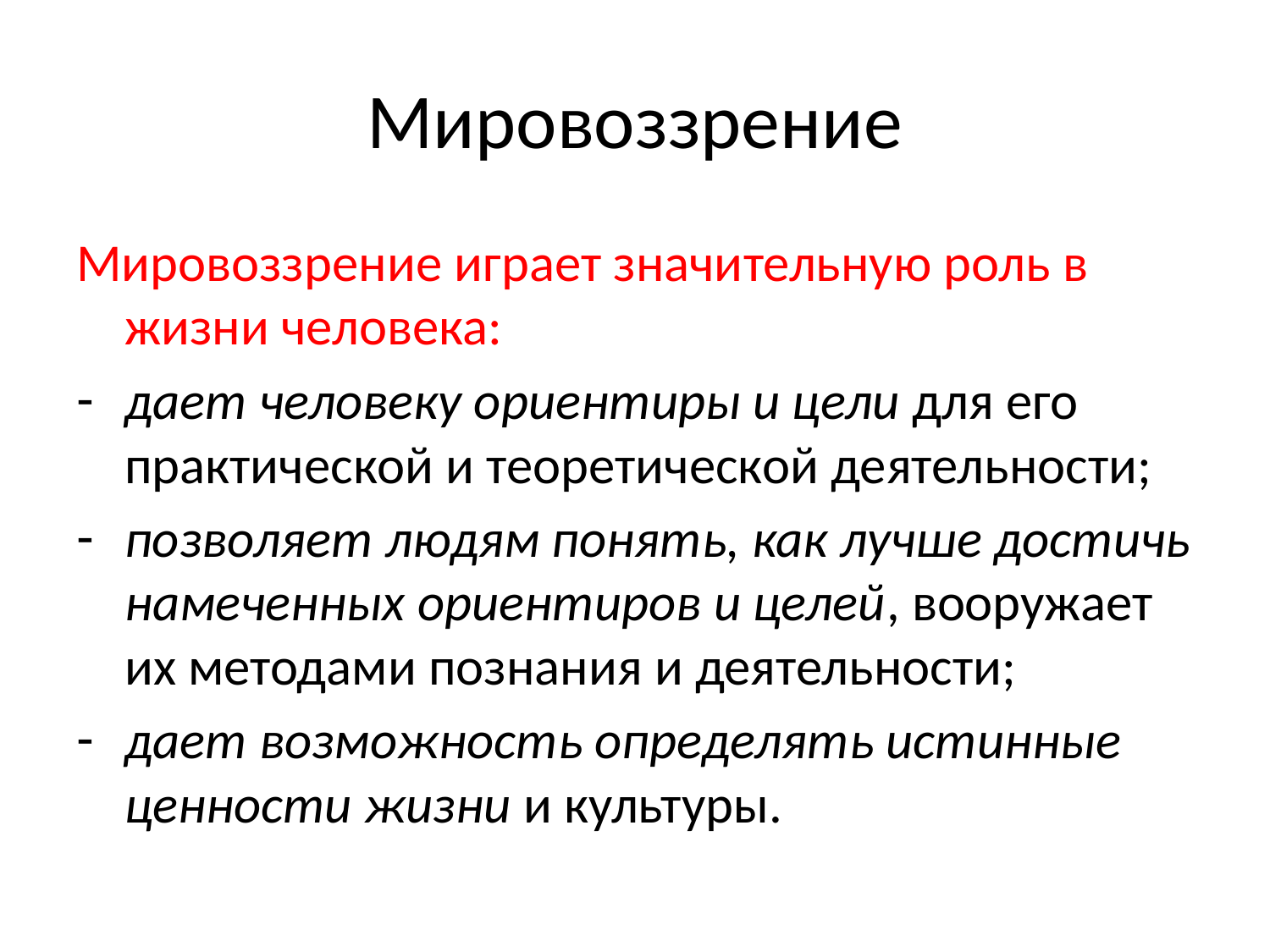

# Мировоззрение
Мировоззрение играет значительную роль в жизни человека:
дает человеку ориентиры и цели для его практической и теоретической деятельности;
позволяет людям понять, как лучше достичь намеченных ориентиров и целей, вооружает их методами познания и деятельности;
дает возможность определять истинные ценности жизни и культуры.